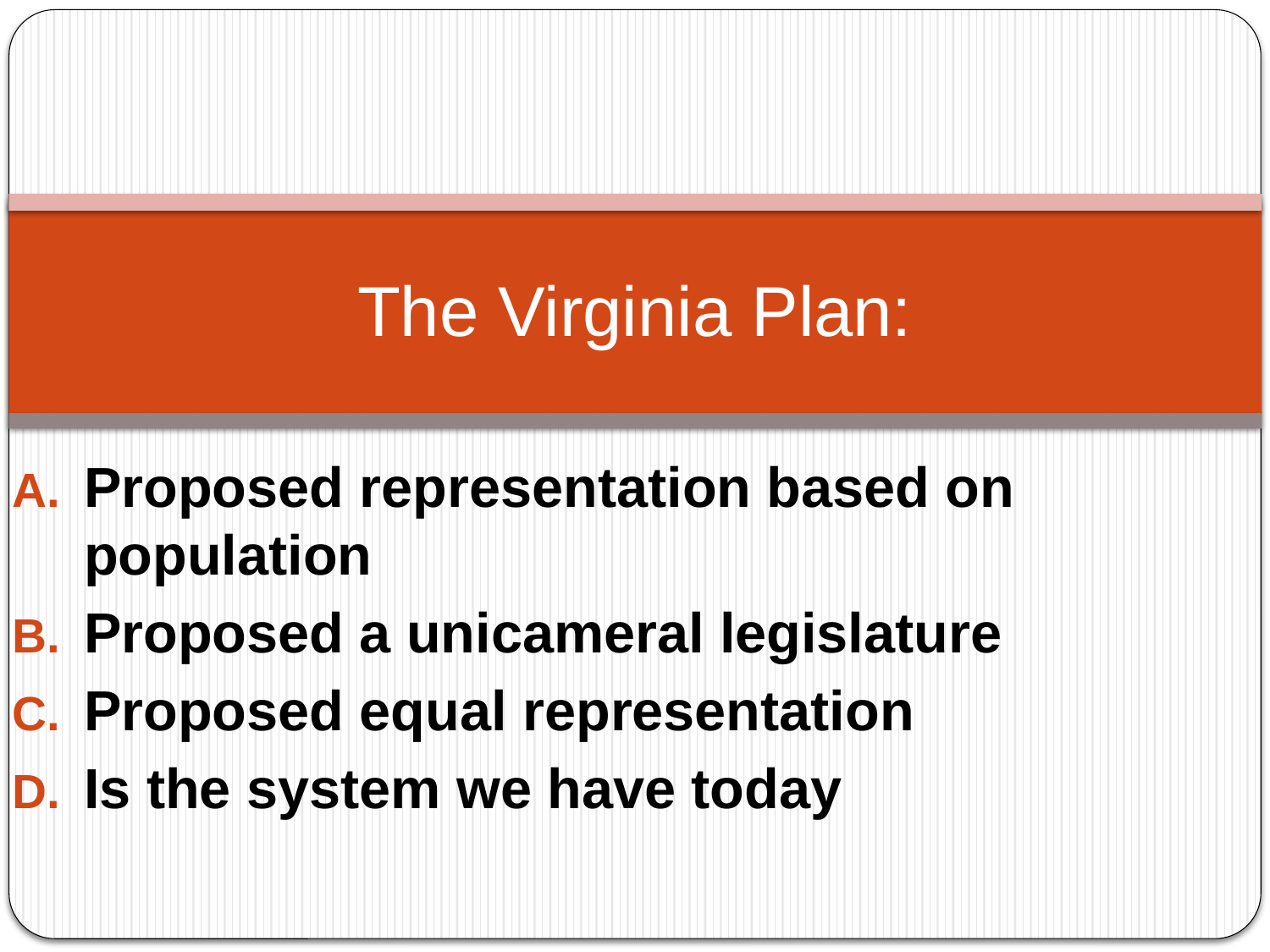

# The Virginia Plan:
Proposed representation based on population
Proposed a unicameral legislature
Proposed equal representation
Is the system we have today